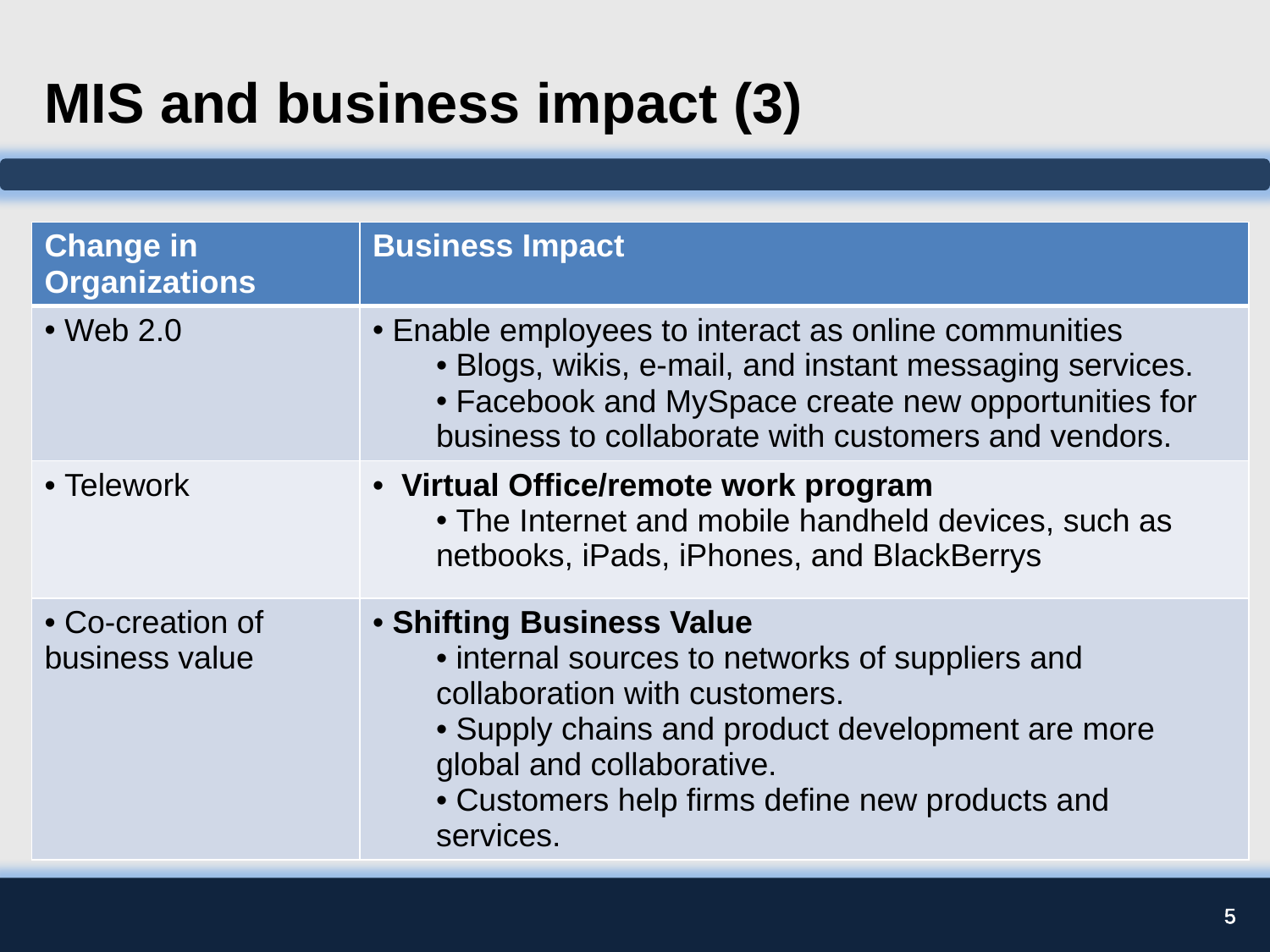

# MIS and business impact (3)
| Change in Organizations | Business Impact |
| --- | --- |
| Web 2.0 | Enable employees to interact as online communities Blogs, wikis, e-mail, and instant messaging services. Facebook and MySpace create new opportunities for business to collaborate with customers and vendors. |
| Telework | Virtual Office/remote work program The Internet and mobile handheld devices, such as netbooks, iPads, iPhones, and BlackBerrys |
| Co-creation of business value | Shifting Business Value internal sources to networks of suppliers and collaboration with customers. Supply chains and product development are more global and collaborative. Customers help firms define new products and services. |
5